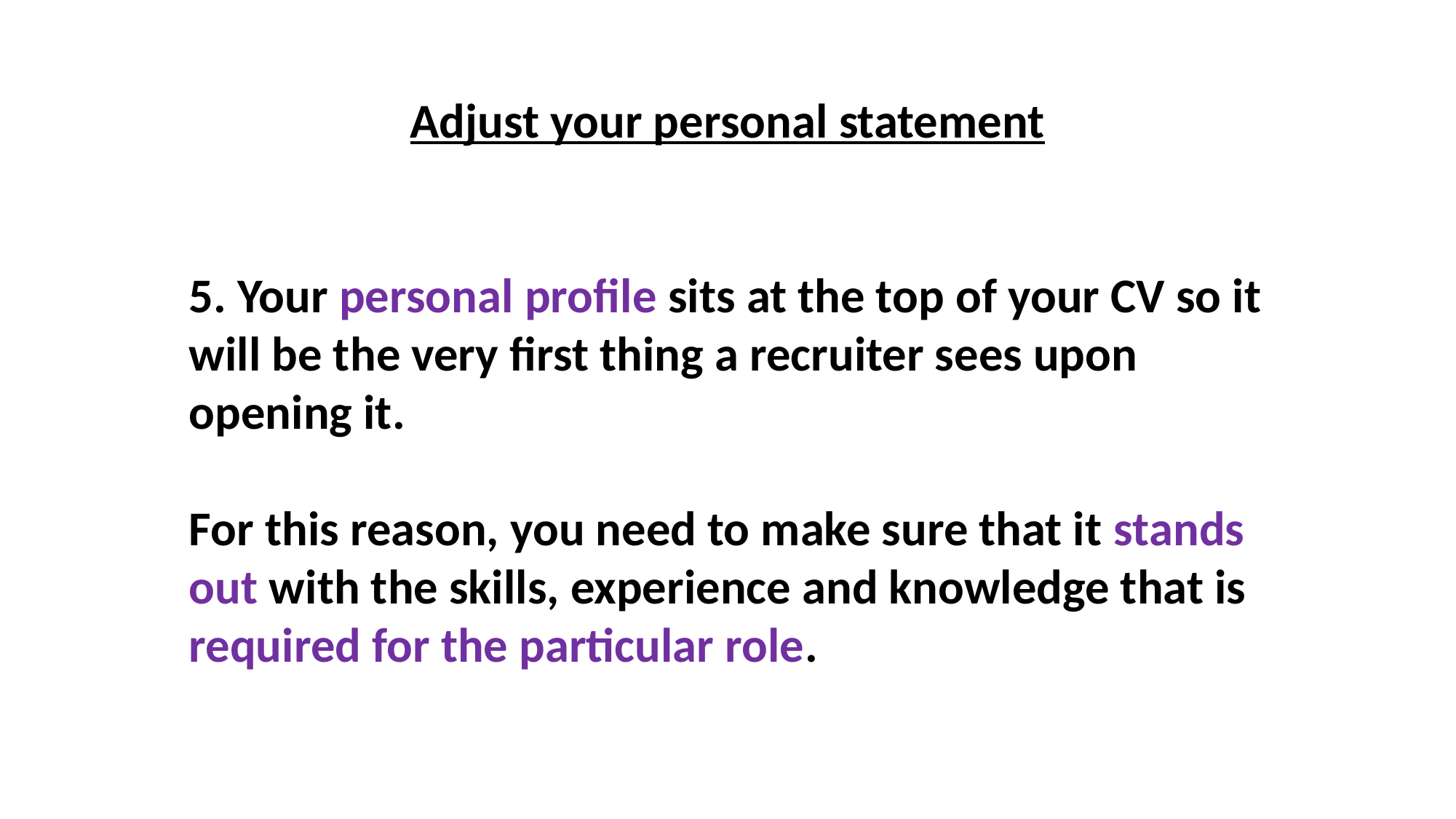

Adjust your personal statement

5. Your personal profile sits at the top of your CV so it will be the very first thing a recruiter sees upon opening it.

For this reason, you need to make sure that it stands out with the skills, experience and knowledge that is required for the particular role.